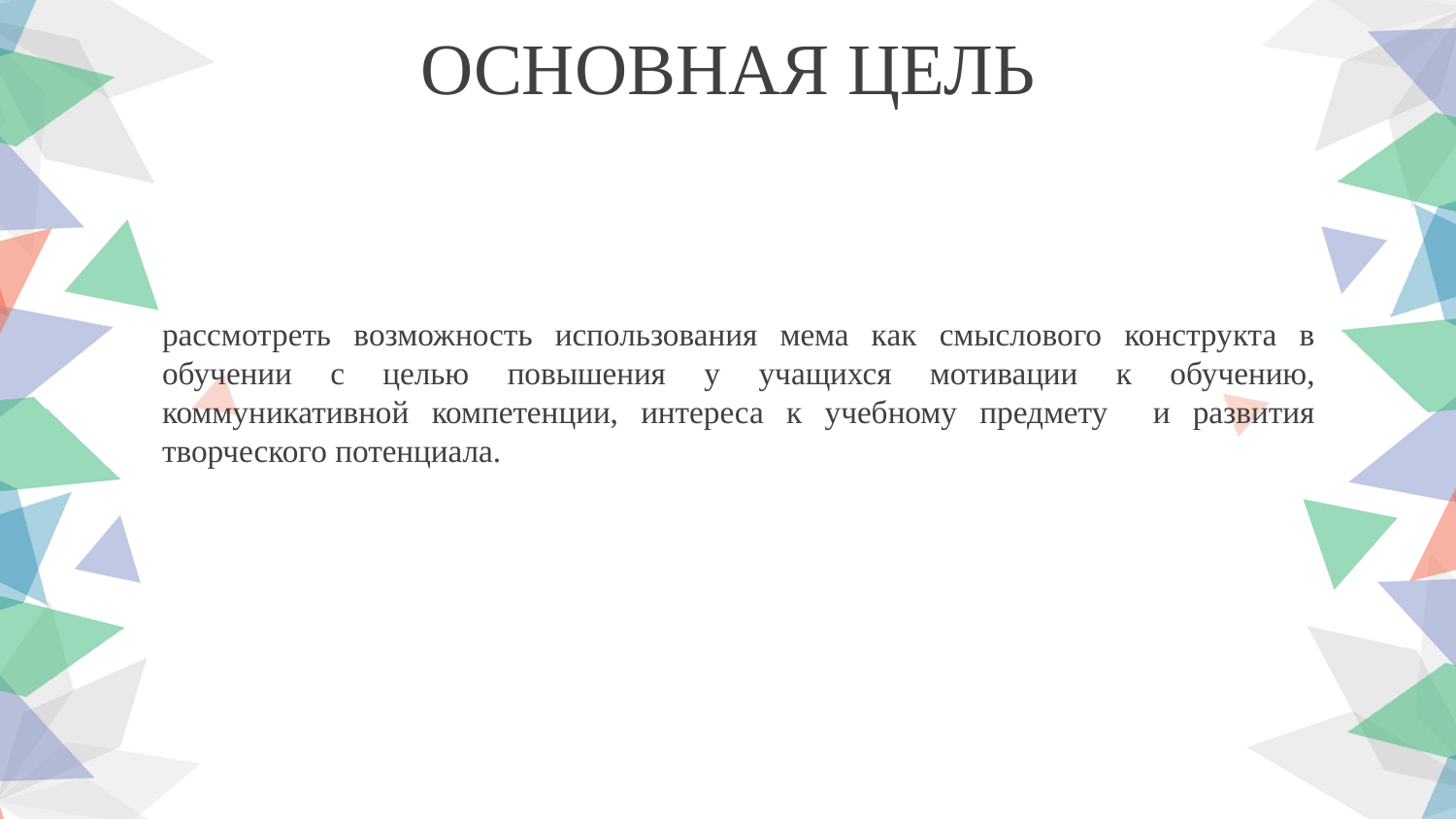

ОСНОВНАЯ ЦЕЛЬ
рассмотреть возможность использования мема как смыслового конструкта в обучении с целью повышения у учащихся мотивации к обучению, коммуникативной компетенции, интереса к учебному предмету  и развития творческого потенциала.